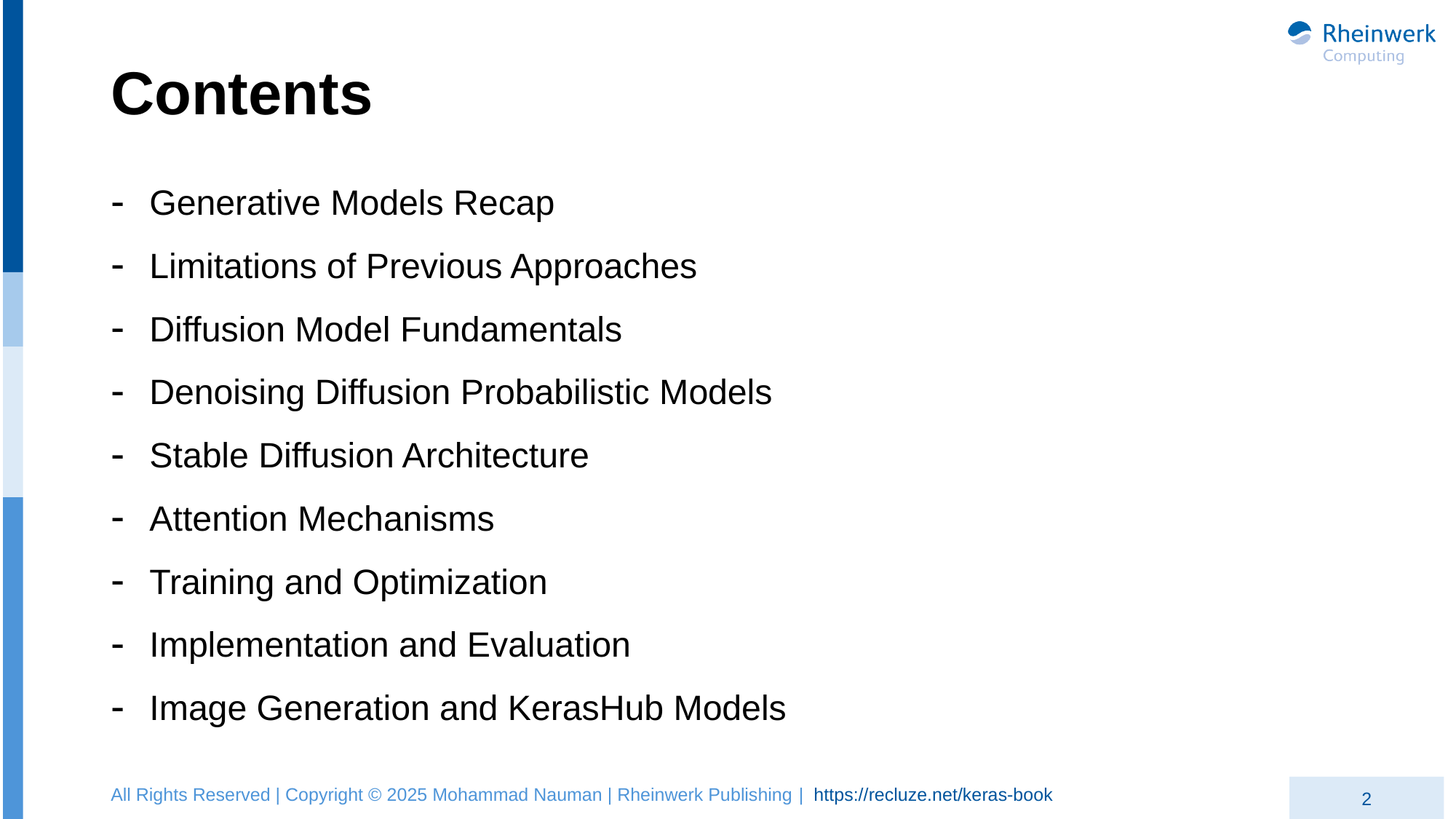

# Contents
Generative Models Recap
Limitations of Previous Approaches
Diffusion Model Fundamentals
Denoising Diffusion Probabilistic Models
Stable Diffusion Architecture
Attention Mechanisms
Training and Optimization
Implementation and Evaluation
Image Generation and KerasHub Models